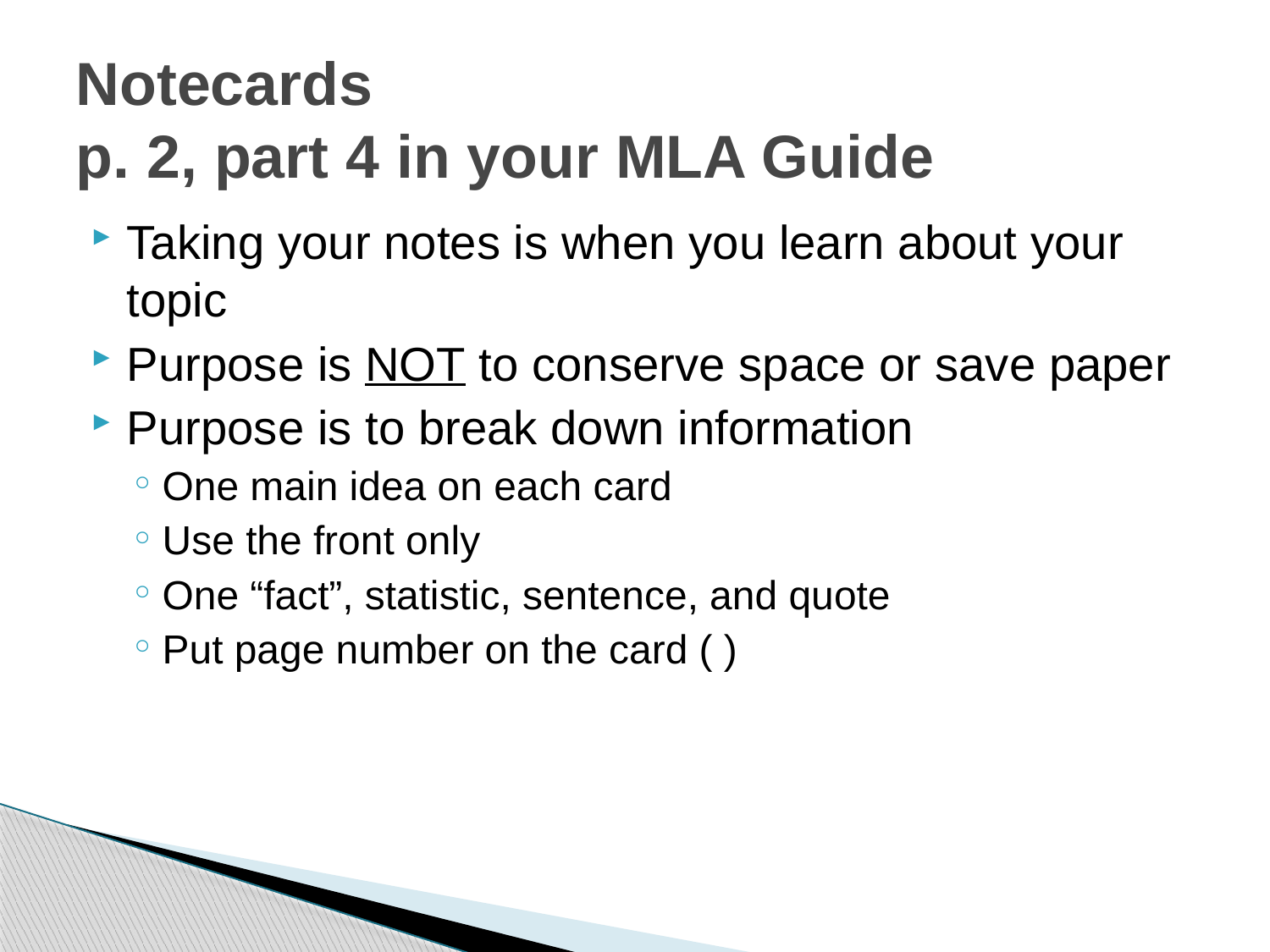

# Notecards p. 2, part 4 in your MLA Guide
Taking your notes is when you learn about your topic
Purpose is NOT to conserve space or save paper
Purpose is to break down information
One main idea on each card
Use the front only
One “fact”, statistic, sentence, and quote
Put page number on the card ( )